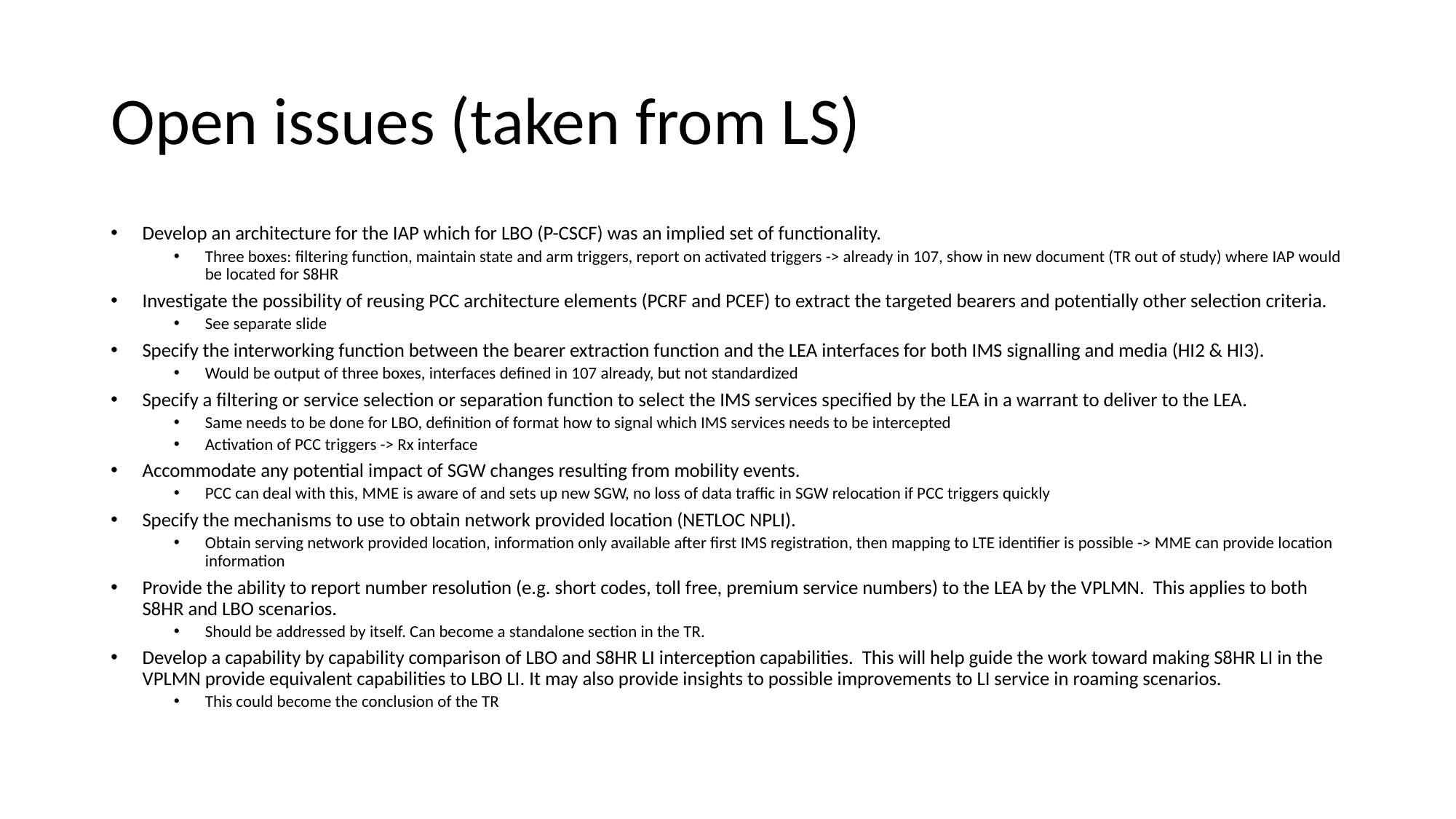

# Open issues (taken from LS)
Develop an architecture for the IAP which for LBO (P-CSCF) was an implied set of functionality.
Three boxes: filtering function, maintain state and arm triggers, report on activated triggers -> already in 107, show in new document (TR out of study) where IAP would be located for S8HR
Investigate the possibility of reusing PCC architecture elements (PCRF and PCEF) to extract the targeted bearers and potentially other selection criteria.
See separate slide
Specify the interworking function between the bearer extraction function and the LEA interfaces for both IMS signalling and media (HI2 & HI3).
Would be output of three boxes, interfaces defined in 107 already, but not standardized
Specify a filtering or service selection or separation function to select the IMS services specified by the LEA in a warrant to deliver to the LEA.
Same needs to be done for LBO, definition of format how to signal which IMS services needs to be intercepted
Activation of PCC triggers -> Rx interface
Accommodate any potential impact of SGW changes resulting from mobility events.
PCC can deal with this, MME is aware of and sets up new SGW, no loss of data traffic in SGW relocation if PCC triggers quickly
Specify the mechanisms to use to obtain network provided location (NETLOC NPLI).
Obtain serving network provided location, information only available after first IMS registration, then mapping to LTE identifier is possible -> MME can provide location information
Provide the ability to report number resolution (e.g. short codes, toll free, premium service numbers) to the LEA by the VPLMN.  This applies to both S8HR and LBO scenarios.
Should be addressed by itself. Can become a standalone section in the TR.
Develop a capability by capability comparison of LBO and S8HR LI interception capabilities.  This will help guide the work toward making S8HR LI in the VPLMN provide equivalent capabilities to LBO LI. It may also provide insights to possible improvements to LI service in roaming scenarios.
This could become the conclusion of the TR